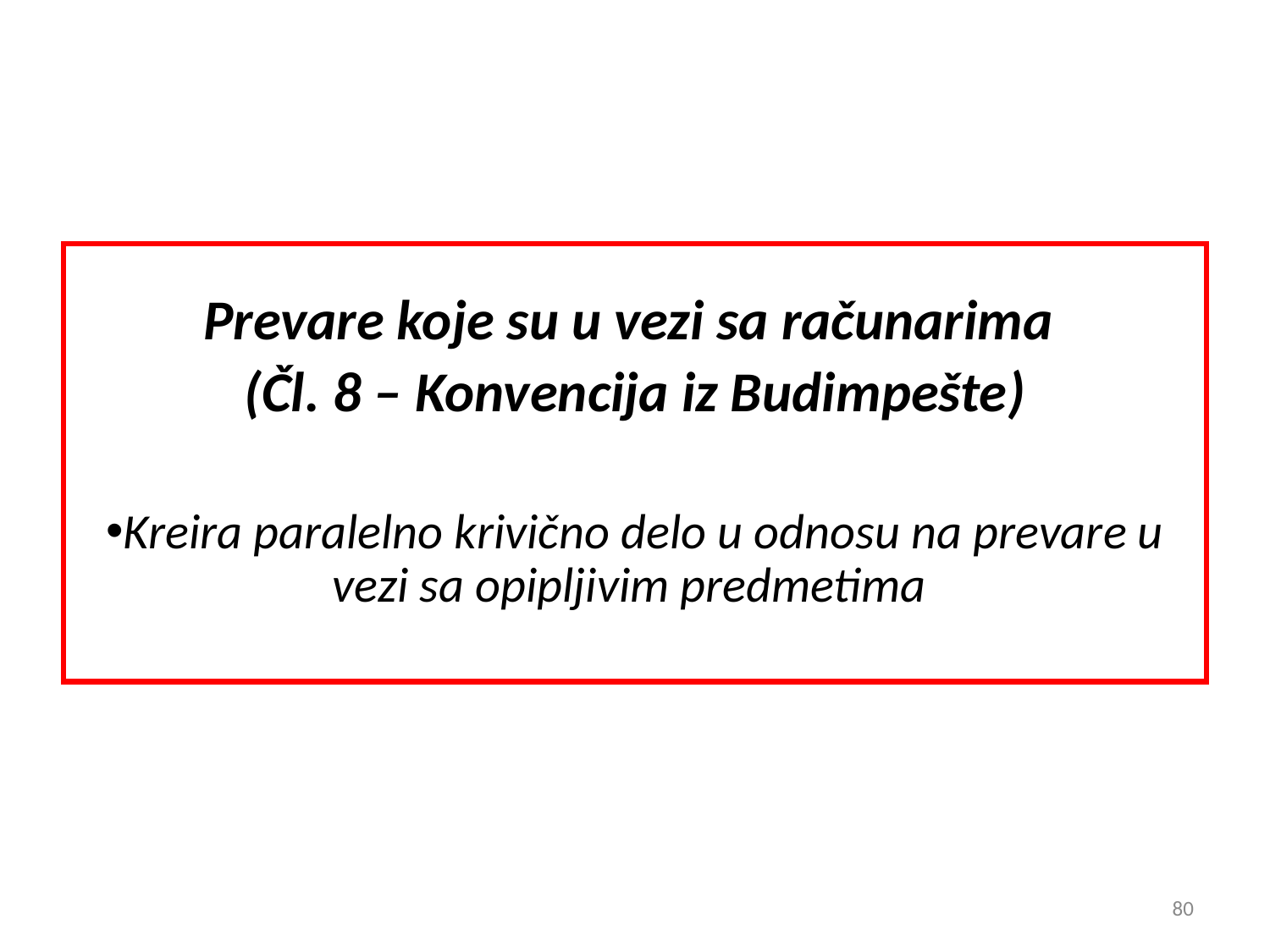

Prevare koje su u vezi sa računarima
(Čl. 8 – Konvencija iz Budimpešte)

Kreira paralelno krivično delo u odnosu na prevare u vezi sa opipljivim predmetima
80